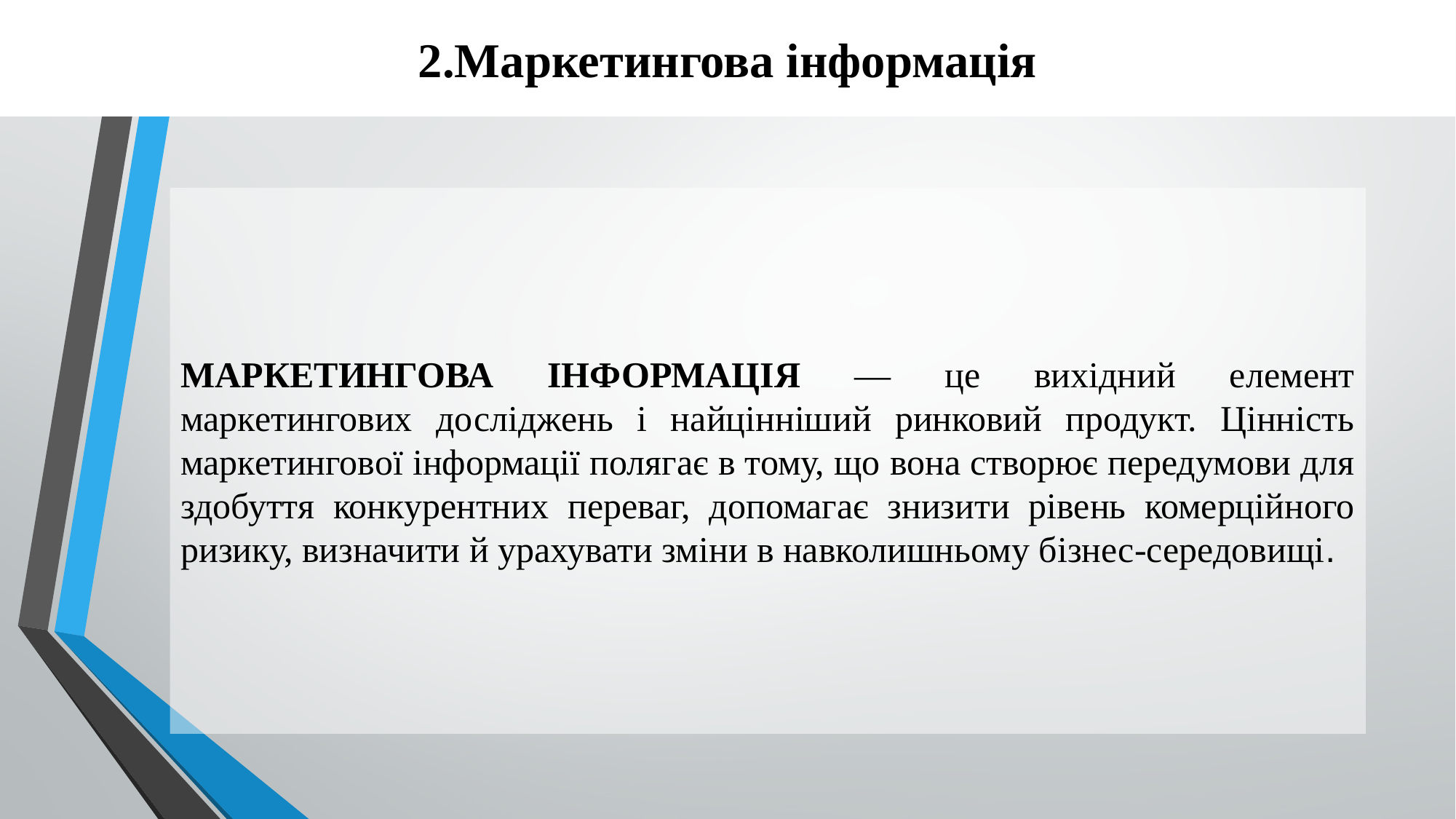

# 2.Маркетингова інформація
МАРКЕТИНГОВА ІНФОРМАЦІЯ — це вихідний елемент маркетингових досліджень і найцінніший ринковий продукт. Цінність маркетингової інформації полягає в тому, що вона створює передумови для здобуття конкурентних переваг, допомагає знизити рівень комерційного ризику, визначити й урахувати зміни в навколишньому бізнес-середовищі.